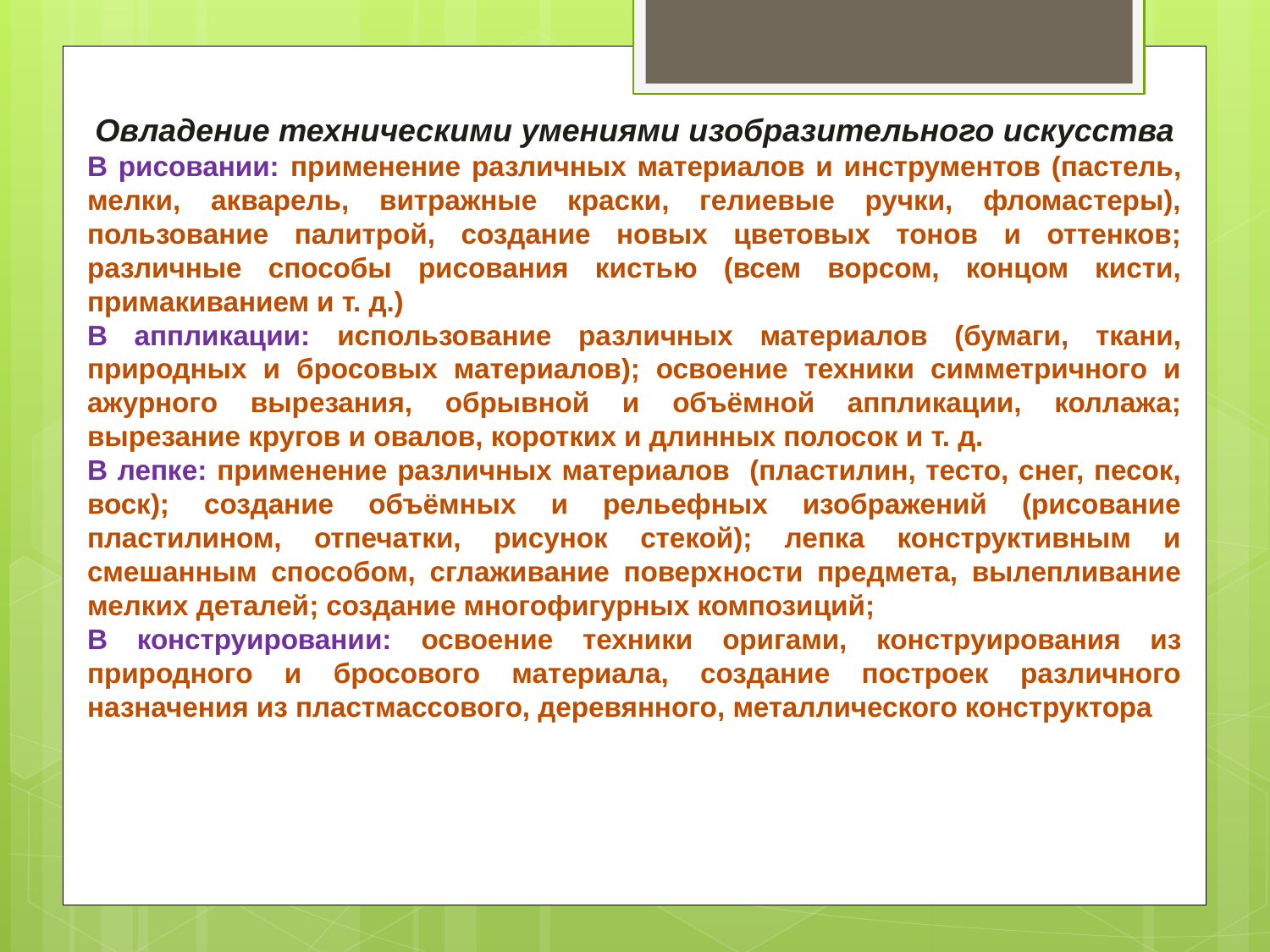

Овладение техническими умениями изобразительного искусства
В рисовании: применение различных материалов и инструментов (пастель, мелки, акварель, витражные краски, гелиевые ручки, фломастеры), пользование палитрой, создание новых цветовых тонов и оттенков; различные способы рисования кистью (всем ворсом, концом кисти, примакиванием и т. д.)
В аппликации: использование различных материалов (бумаги, ткани, природных и бросовых материалов); освоение техники симметричного и ажурного вырезания, обрывной и объёмной аппликации, коллажа; вырезание кругов и овалов, коротких и длинных полосок и т. д.
В лепке: применение различных материалов  (пластилин, тесто, снег, песок, воск); создание объёмных и рельефных изображений (рисование пластилином, отпечатки, рисунок стекой); лепка конструктивным и смешанным способом, сглаживание поверхности предмета, вылепливание мелких деталей; создание многофигурных композиций;
В конструировании: освоение техники оригами, конструирования из природного и бросового материала, создание построек различного назначения из пластмассового, деревянного, металлического конструктора